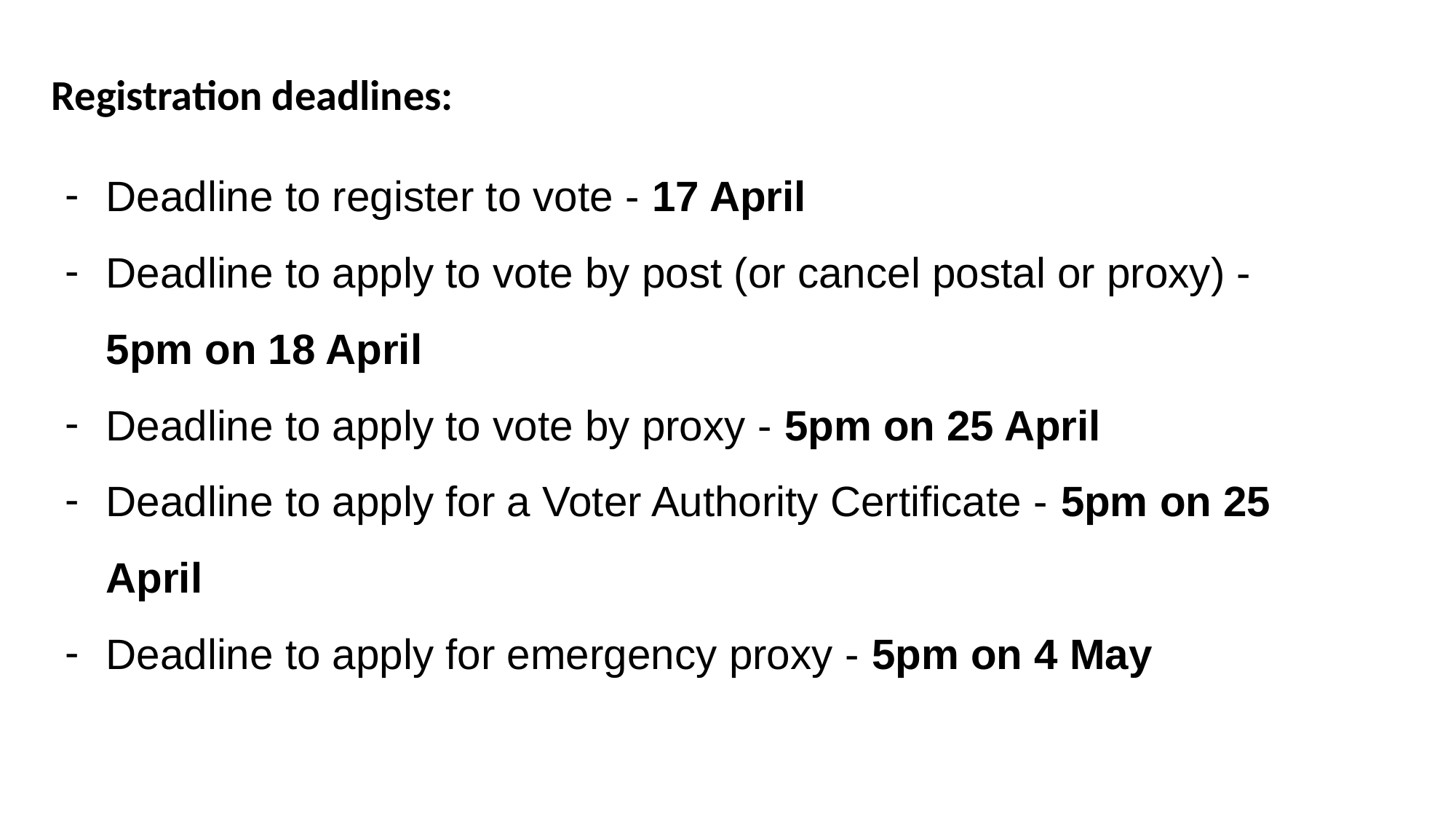

Registration deadlines:
Deadline to register to vote - 17 April
Deadline to apply to vote by post (or cancel postal or proxy) - 5pm on 18 April
Deadline to apply to vote by proxy - 5pm on 25 April
Deadline to apply for a Voter Authority Certificate - 5pm on 25 April
Deadline to apply for emergency proxy - 5pm on 4 May